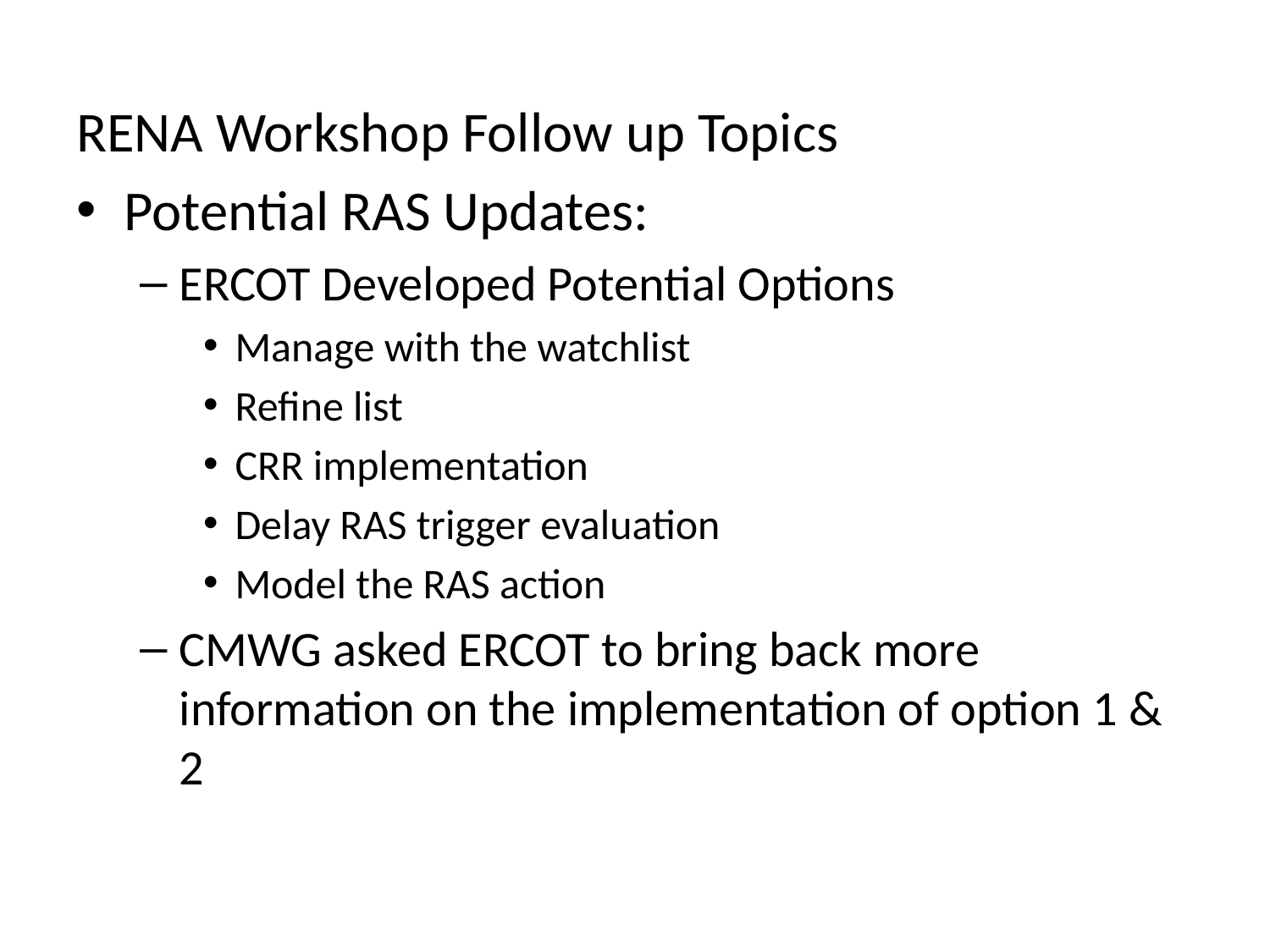

RENA Workshop Follow up Topics
Potential RAS Updates:
ERCOT Developed Potential Options
Manage with the watchlist
Refine list
CRR implementation
Delay RAS trigger evaluation
Model the RAS action
CMWG asked ERCOT to bring back more information on the implementation of option 1 & 2